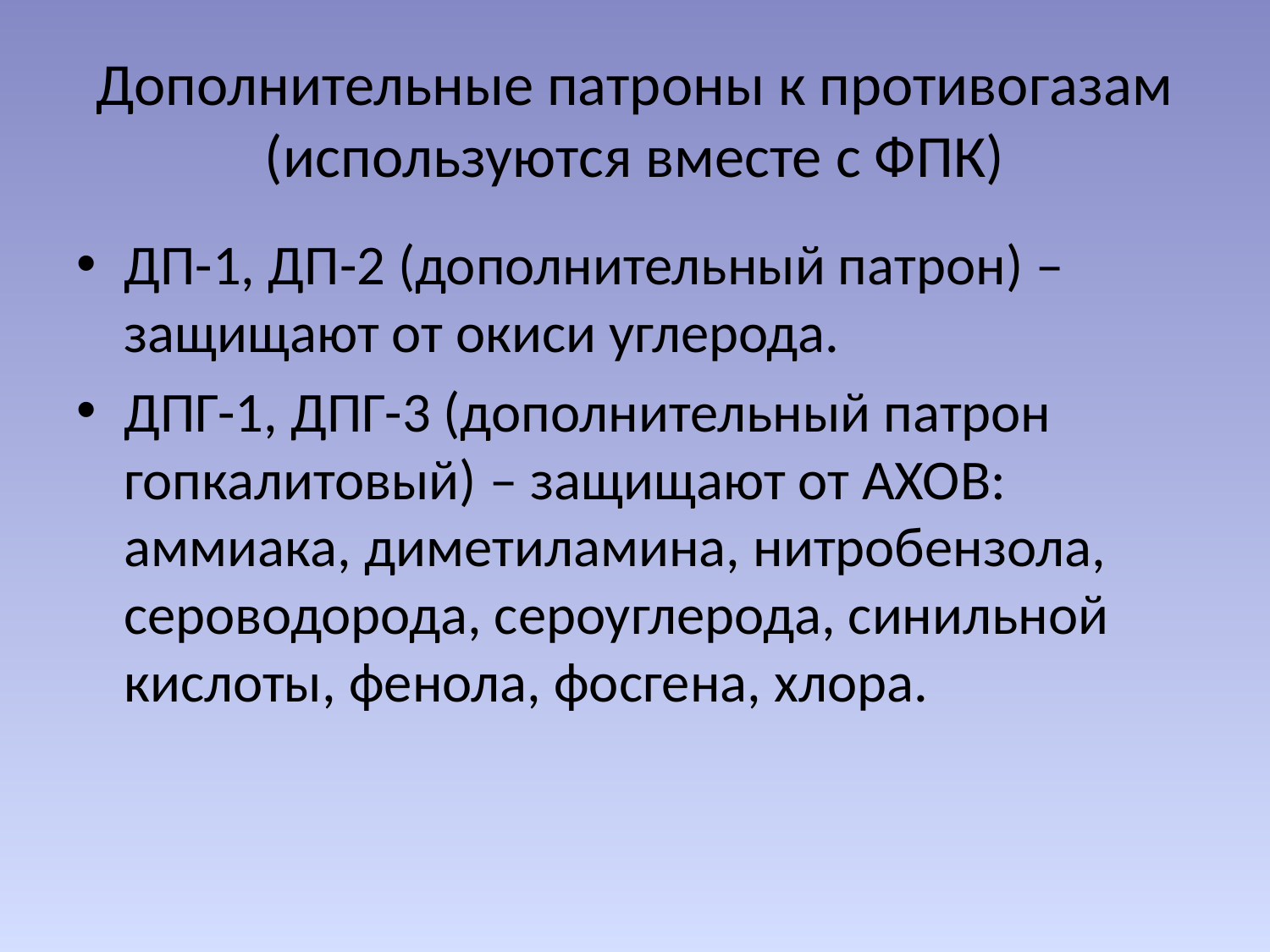

# Дополнительные патроны к противогазам (используются вместе с ФПК)
ДП-1, ДП-2 (дополнительный патрон) – защищают от окиси углерода.
ДПГ-1, ДПГ-3 (дополнительный патрон гопкалитовый) – защищают от АХОВ: аммиака, диметиламина, нитробензола, сероводорода, сероуглерода, синильной кислоты, фенола, фосгена, хлора.